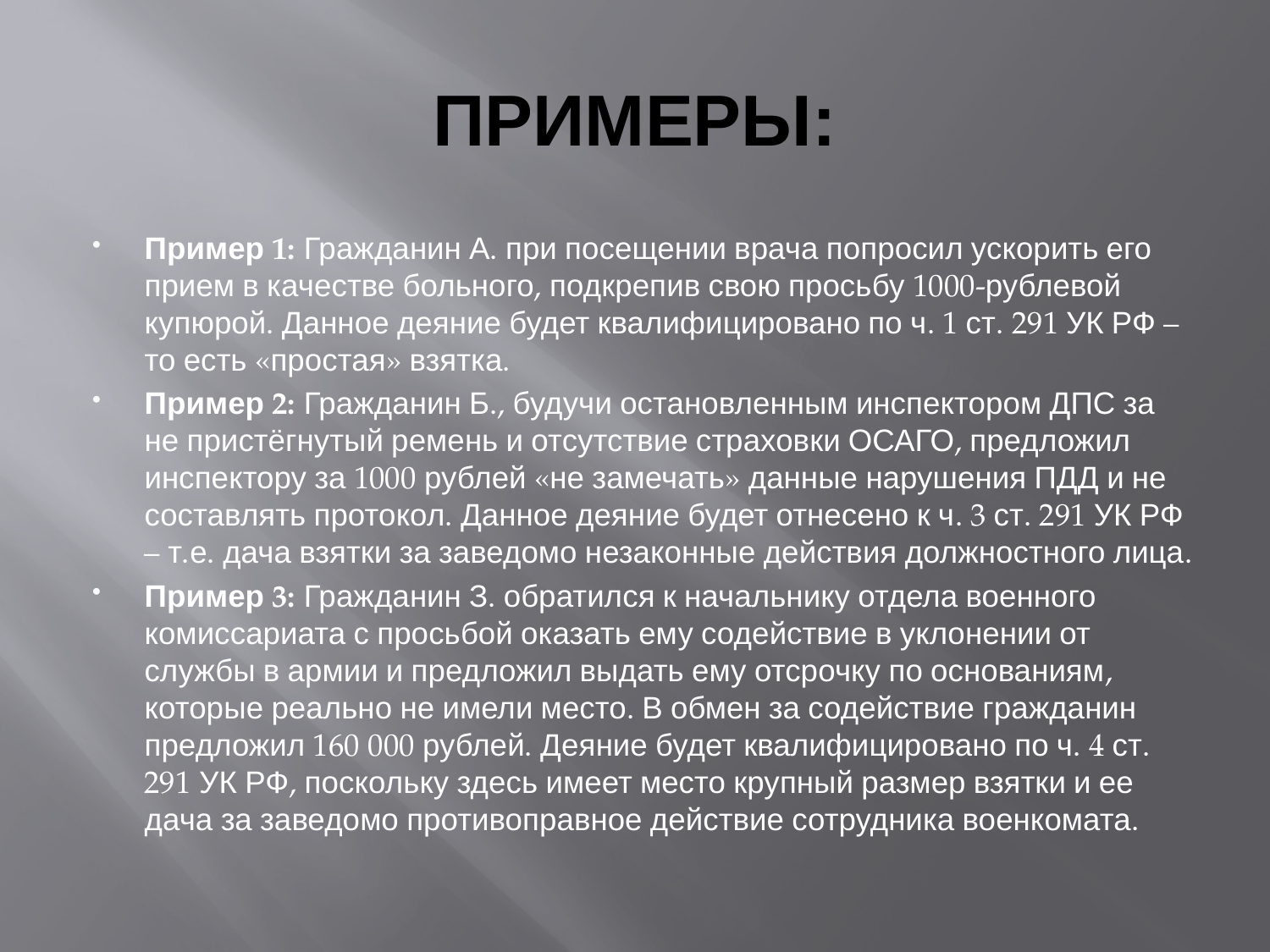

# ПРИМЕРЫ:
Пример 1: Гражданин А. при посещении врача попросил ускорить его прием в качестве больного, подкрепив свою просьбу 1000-рублевой купюрой. Данное деяние будет квалифицировано по ч. 1 ст. 291 УК РФ – то есть «простая» взятка.
Пример 2: Гражданин Б., будучи остановленным инспектором ДПС за не пристёгнутый ремень и отсутствие страховки ОСАГО, предложил инспектору за 1000 рублей «не замечать» данные нарушения ПДД и не составлять протокол. Данное деяние будет отнесено к ч. 3 ст. 291 УК РФ – т.е. дача взятки за заведомо незаконные действия должностного лица.
Пример 3: Гражданин З. обратился к начальнику отдела военного комиссариата с просьбой оказать ему содействие в уклонении от службы в армии и предложил выдать ему отсрочку по основаниям, которые реально не имели место. В обмен за содействие гражданин предложил 160 000 рублей. Деяние будет квалифицировано по ч. 4 ст. 291 УК РФ, поскольку здесь имеет место крупный размер взятки и ее дача за заведомо противоправное действие сотрудника военкомата.